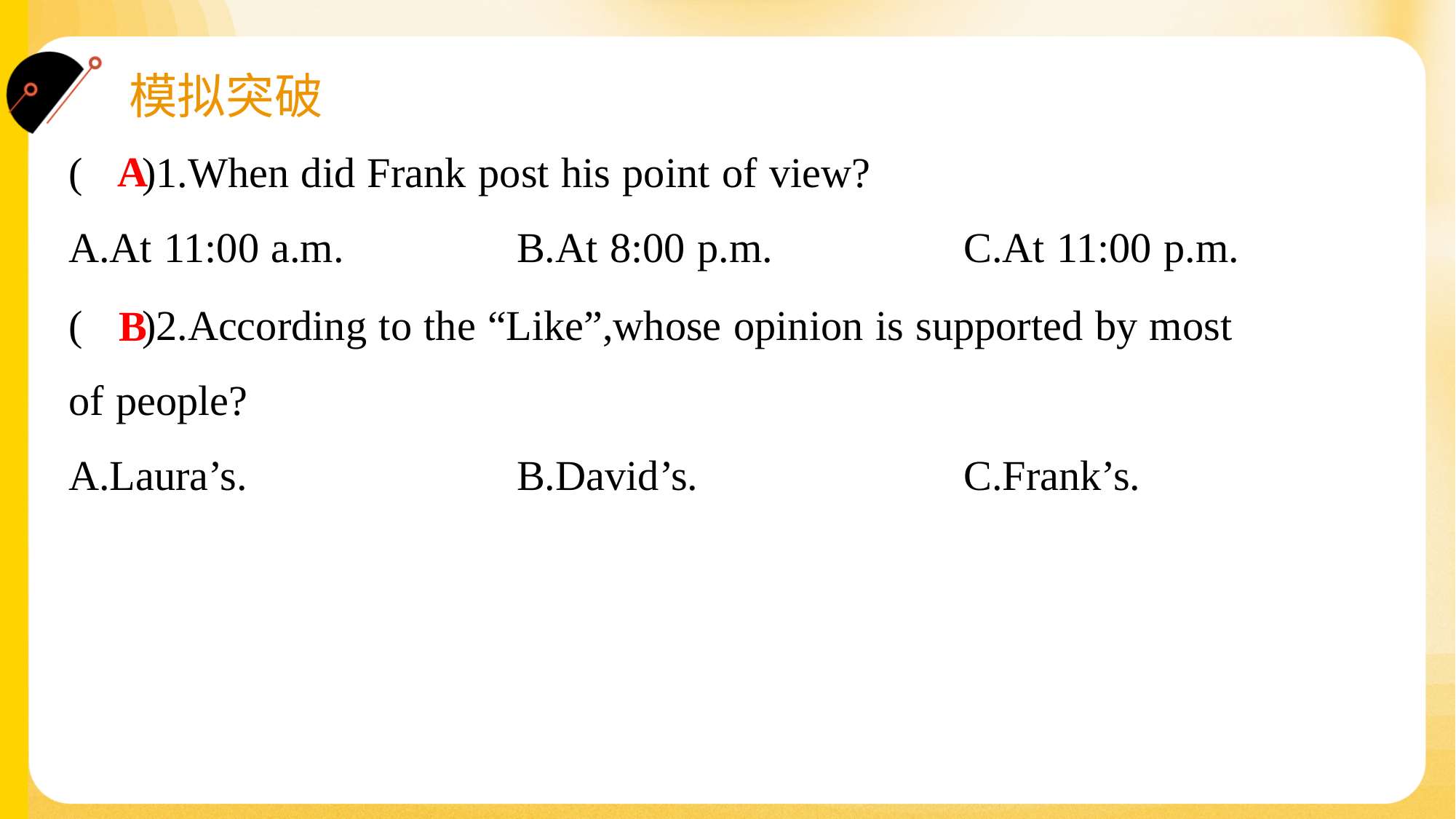

A
(     )1.When did Frank post his point of view?
A.At 11:00 a.m.	B.At 8:00 p.m.	C.At 11:00 p.m.
(     )2.According to the “Like”,whose opinion is supported by most
of people?
B
A.Laura’s.	B.David’s.	C.Frank’s.